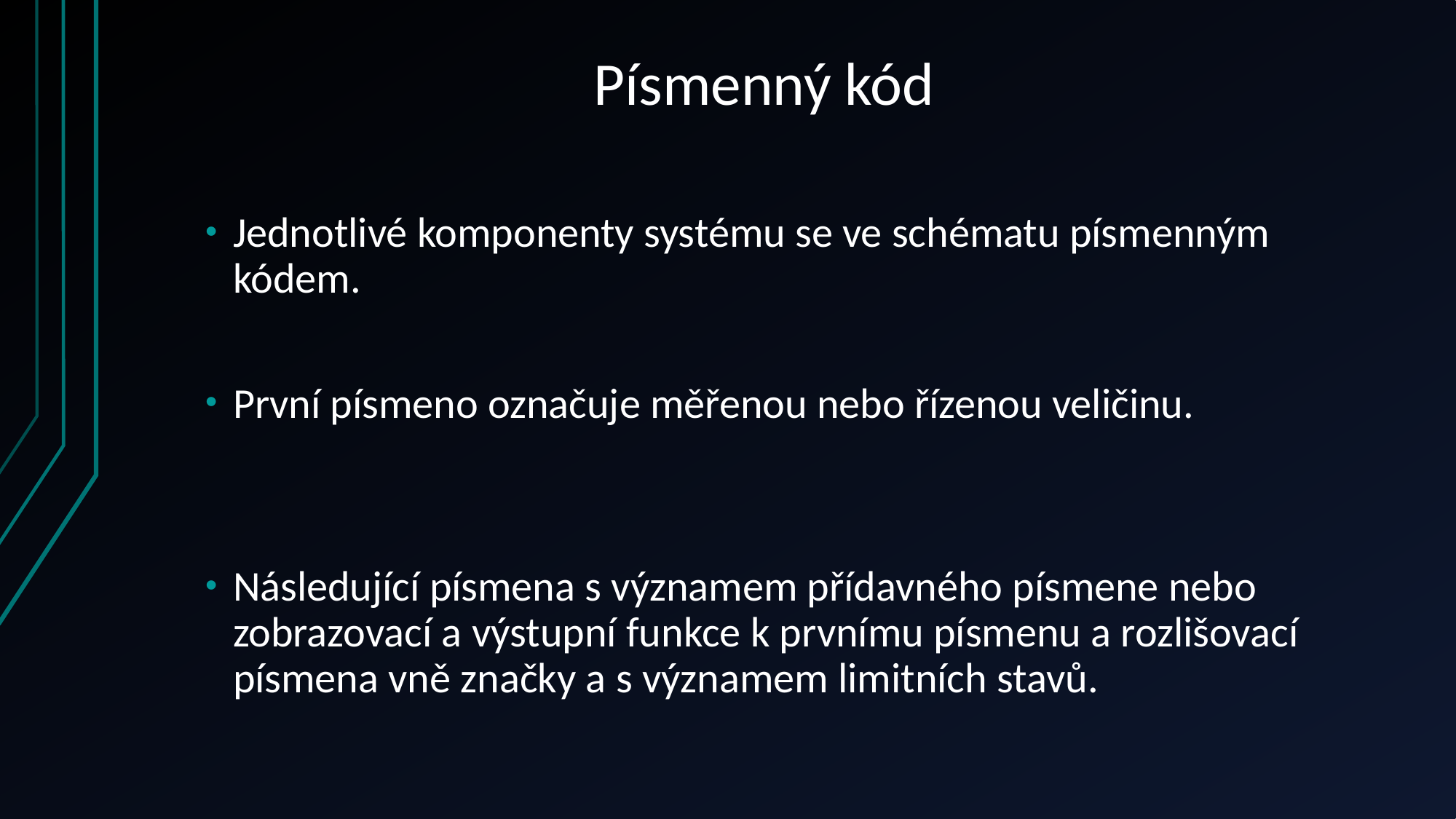

# Písmenný kód
Jednotlivé komponenty systému se ve schématu písmenným kódem.

První písmeno označuje měřenou nebo řízenou veličinu.

Následující písmena s významem přídavného písmene nebo zobrazovací a výstupní funkce k prvnímu písmenu a rozlišovací písmena vně značky a s významem limitních stavů.